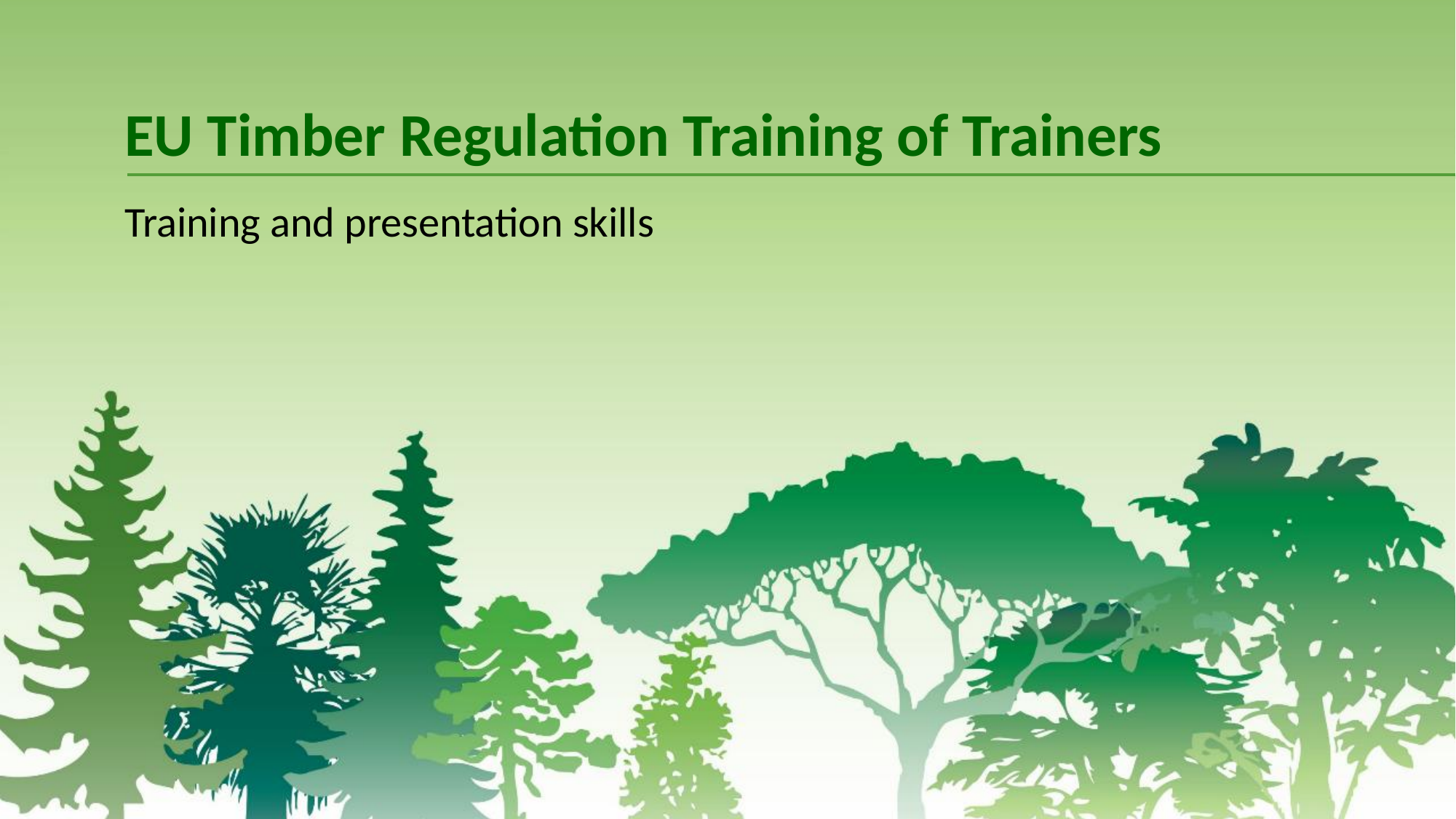

# EU Timber Regulation Training of Trainers
Training and presentation skills
2